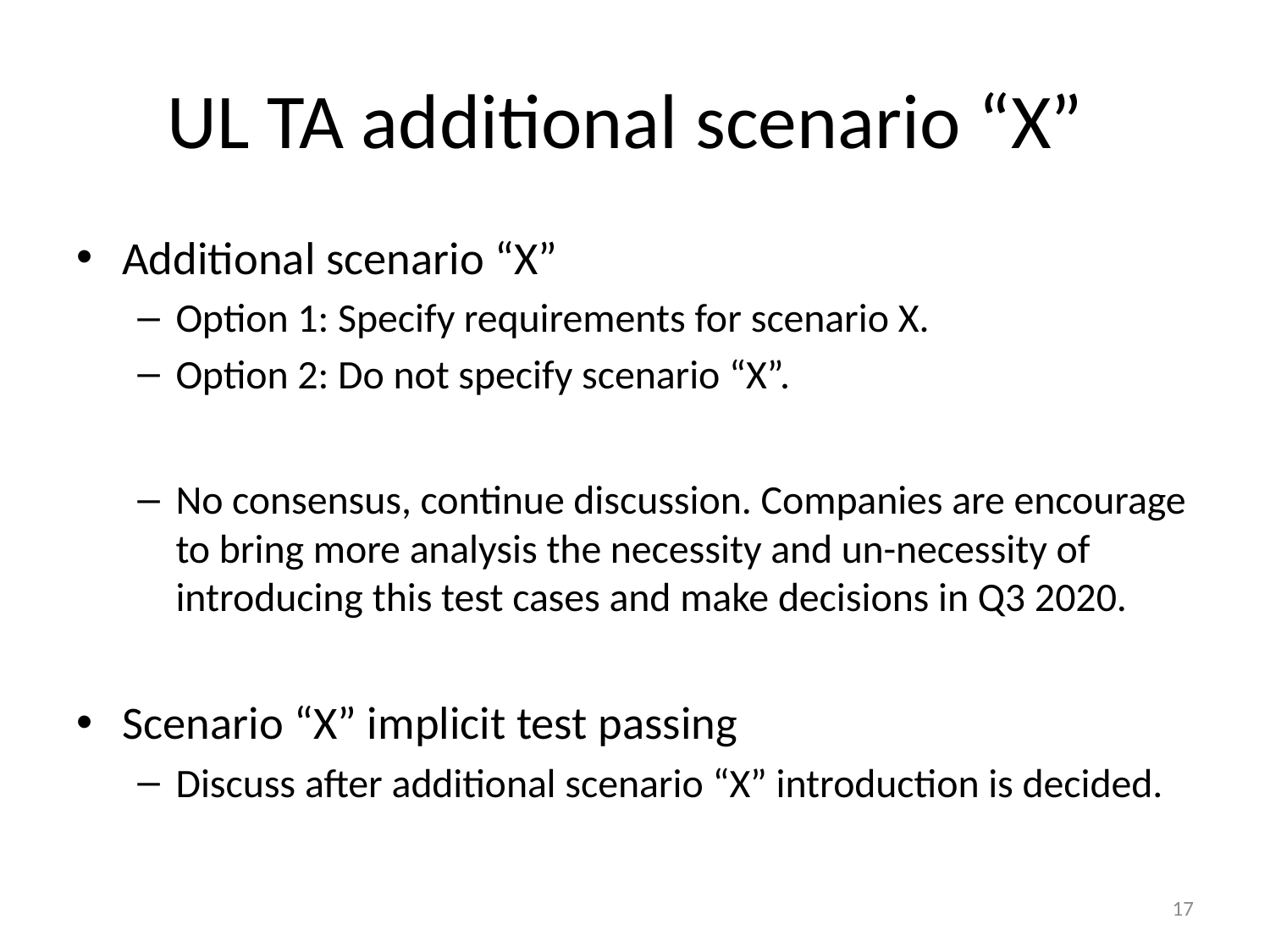

# UL TA additional scenario “X”
Additional scenario “X”
Option 1: Specify requirements for scenario X.
Option 2: Do not specify scenario “X”.

No consensus, continue discussion. Companies are encourage to bring more analysis the necessity and un-necessity of introducing this test cases and make decisions in Q3 2020.

Scenario “X” implicit test passing
Discuss after additional scenario “X” introduction is decided.

17